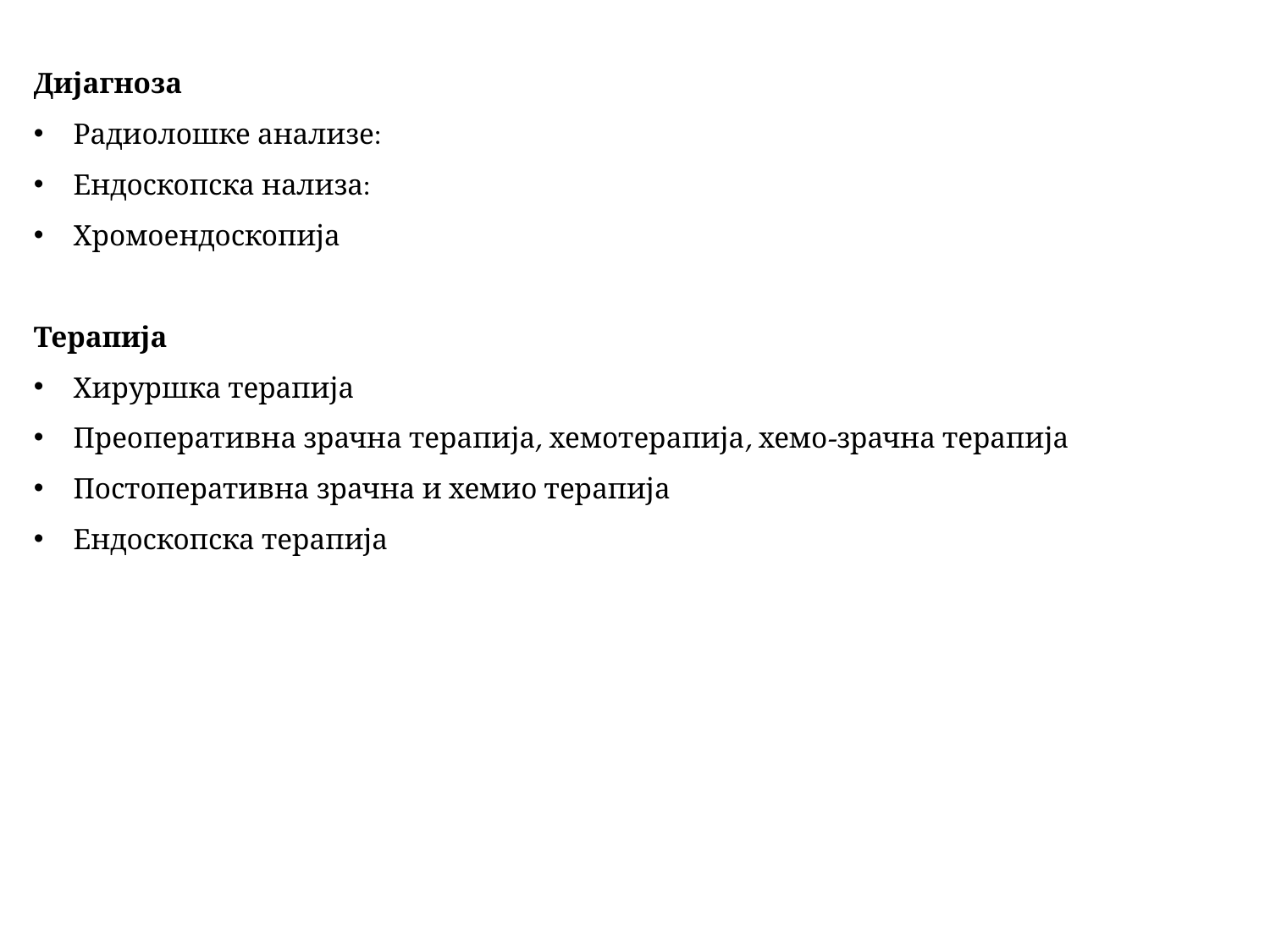

Дијагноза
Радиолошке анализе:
Ендоскопска нализа:
Хромоендоскопија

Терапија
Хируршка терапија
Преоперативна зрачна терапија, хемотерапија, хемо-зрачна терапија
Постоперативна зрачна и хемио терапија
Ендоскопска терапија